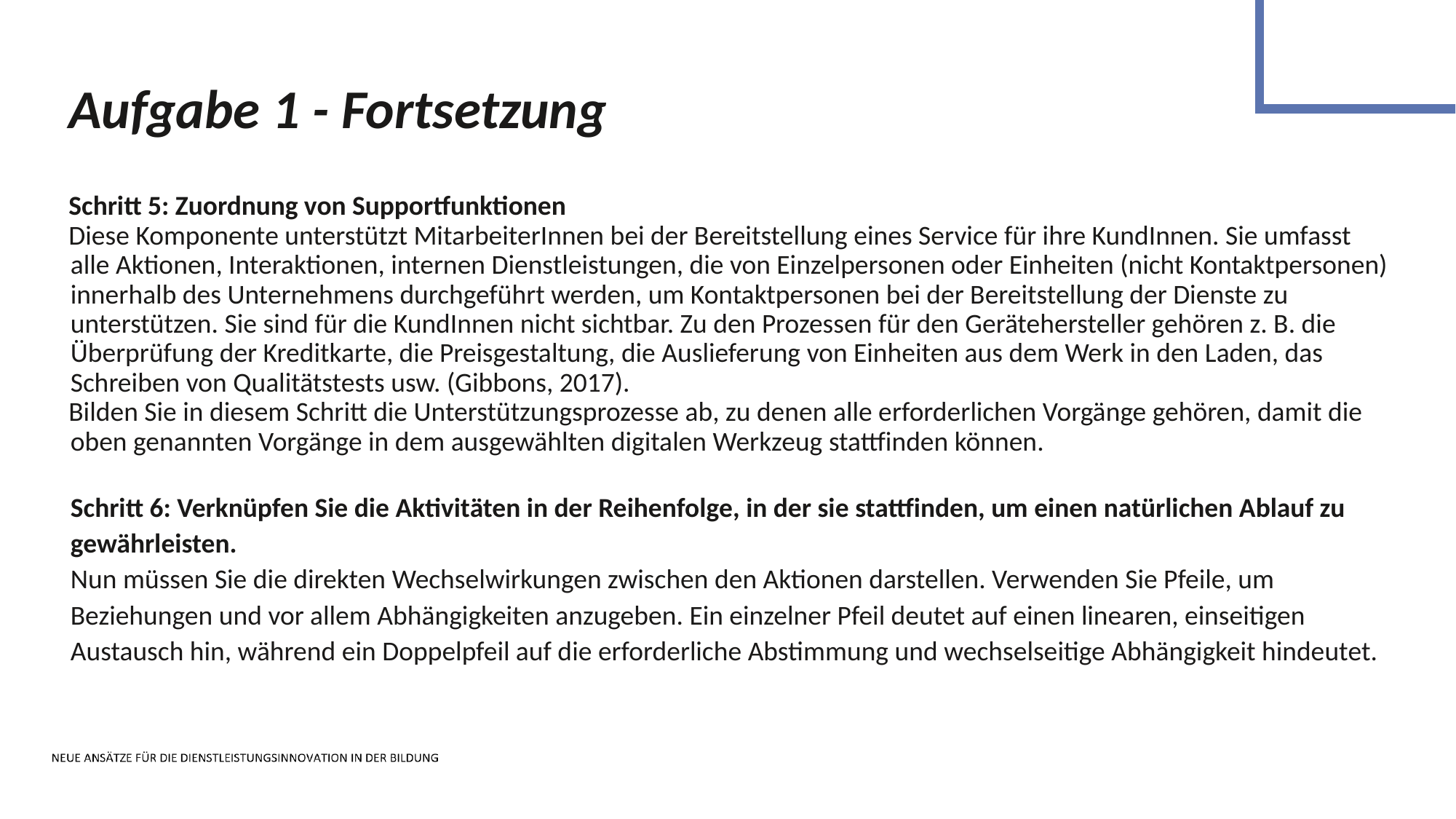

Aufgabe 1 - Fortsetzung
Schritt 5: Zuordnung von Supportfunktionen
Diese Komponente unterstützt MitarbeiterInnen bei der Bereitstellung eines Service für ihre KundInnen. Sie umfasst alle Aktionen, Interaktionen, internen Dienstleistungen, die von Einzelpersonen oder Einheiten (nicht Kontaktpersonen) innerhalb des Unternehmens durchgeführt werden, um Kontaktpersonen bei der Bereitstellung der Dienste zu unterstützen. Sie sind für die KundInnen nicht sichtbar. Zu den Prozessen für den Gerätehersteller gehören z. B. die Überprüfung der Kreditkarte, die Preisgestaltung, die Auslieferung von Einheiten aus dem Werk in den Laden, das Schreiben von Qualitätstests usw. (Gibbons, 2017).
Bilden Sie in diesem Schritt die Unterstützungsprozesse ab, zu denen alle erforderlichen Vorgänge gehören, damit die oben genannten Vorgänge in dem ausgewählten digitalen Werkzeug stattfinden können.

Schritt 6: Verknüpfen Sie die Aktivitäten in der Reihenfolge, in der sie stattfinden, um einen natürlichen Ablauf zu gewährleisten.
Nun müssen Sie die direkten Wechselwirkungen zwischen den Aktionen darstellen. Verwenden Sie Pfeile, um Beziehungen und vor allem Abhängigkeiten anzugeben. Ein einzelner Pfeil deutet auf einen linearen, einseitigen Austausch hin, während ein Doppelpfeil auf die erforderliche Abstimmung und wechselseitige Abhängigkeit hindeutet.